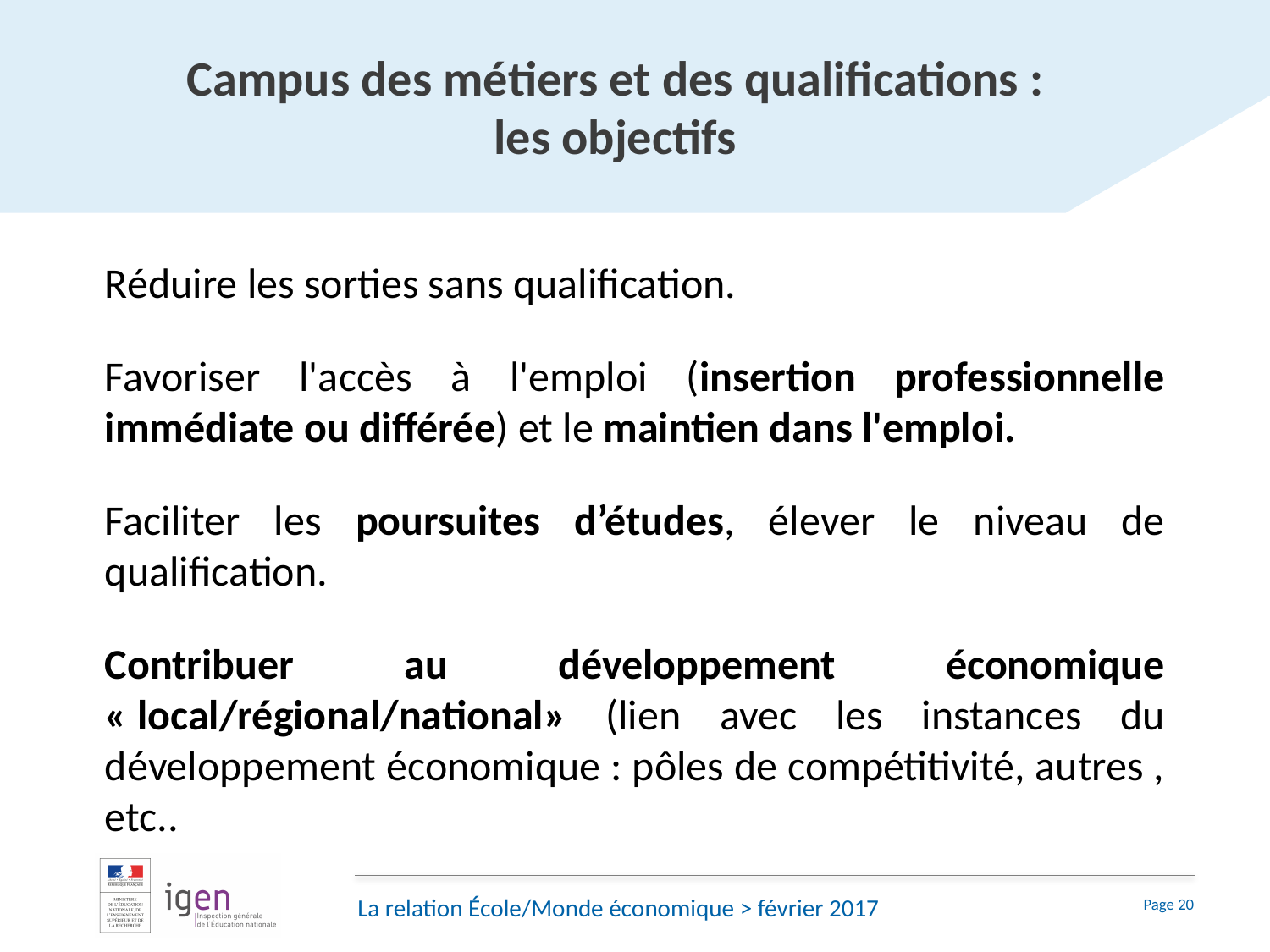

# Campus des métiers et des qualifications : les objectifs
Réduire les sorties sans qualification.

Favoriser l'accès à l'emploi (insertion professionnelle immédiate ou différée) et le maintien dans l'emploi.

Faciliter les poursuites d’études, élever le niveau de qualification.

Contribuer au développement économique « local/régional/national» (lien avec les instances du développement économique : pôles de compétitivité, autres , etc..
20